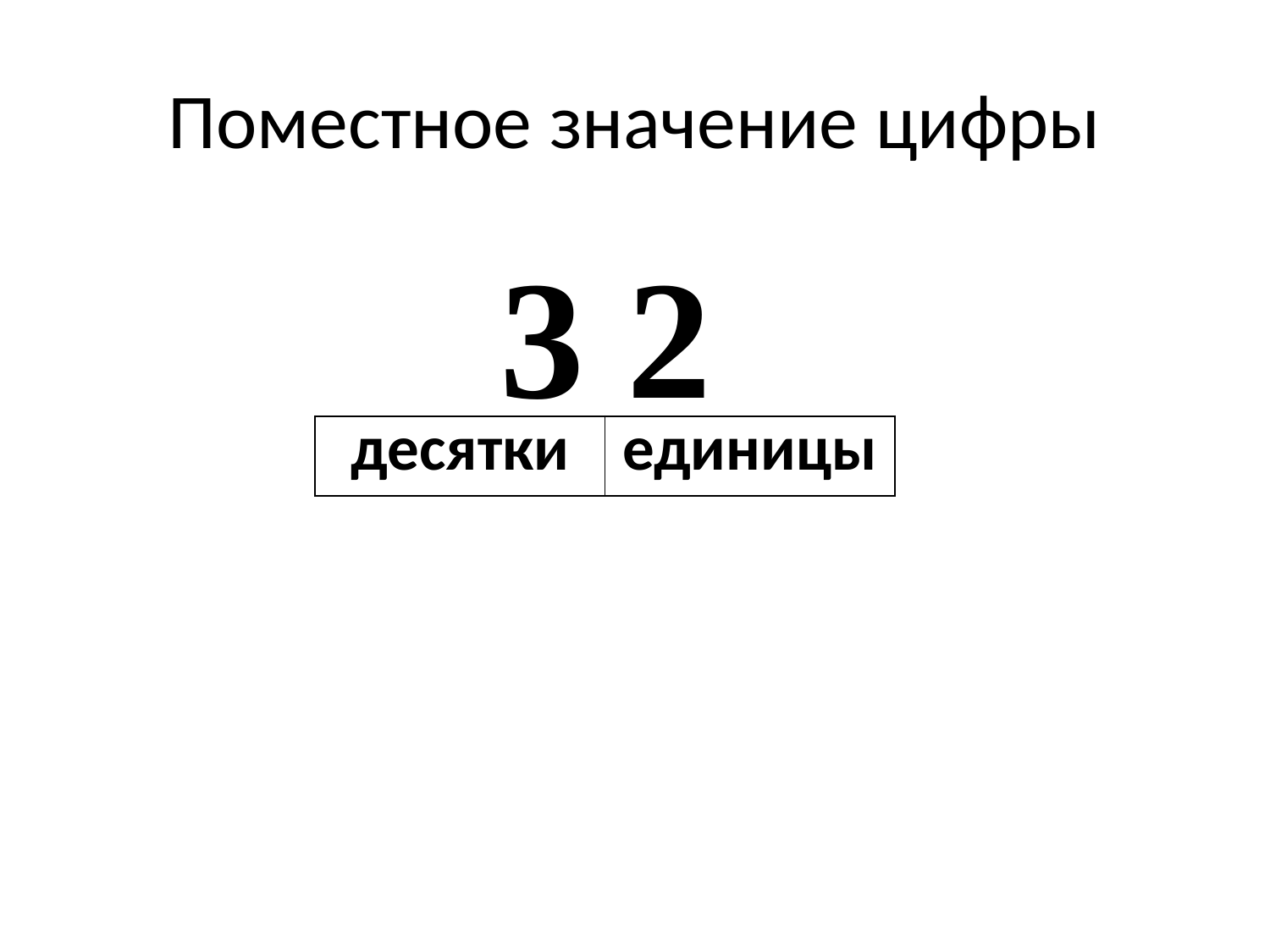

# Поместное значение цифры
          3 2

| десятки | единицы |
| --- | --- |